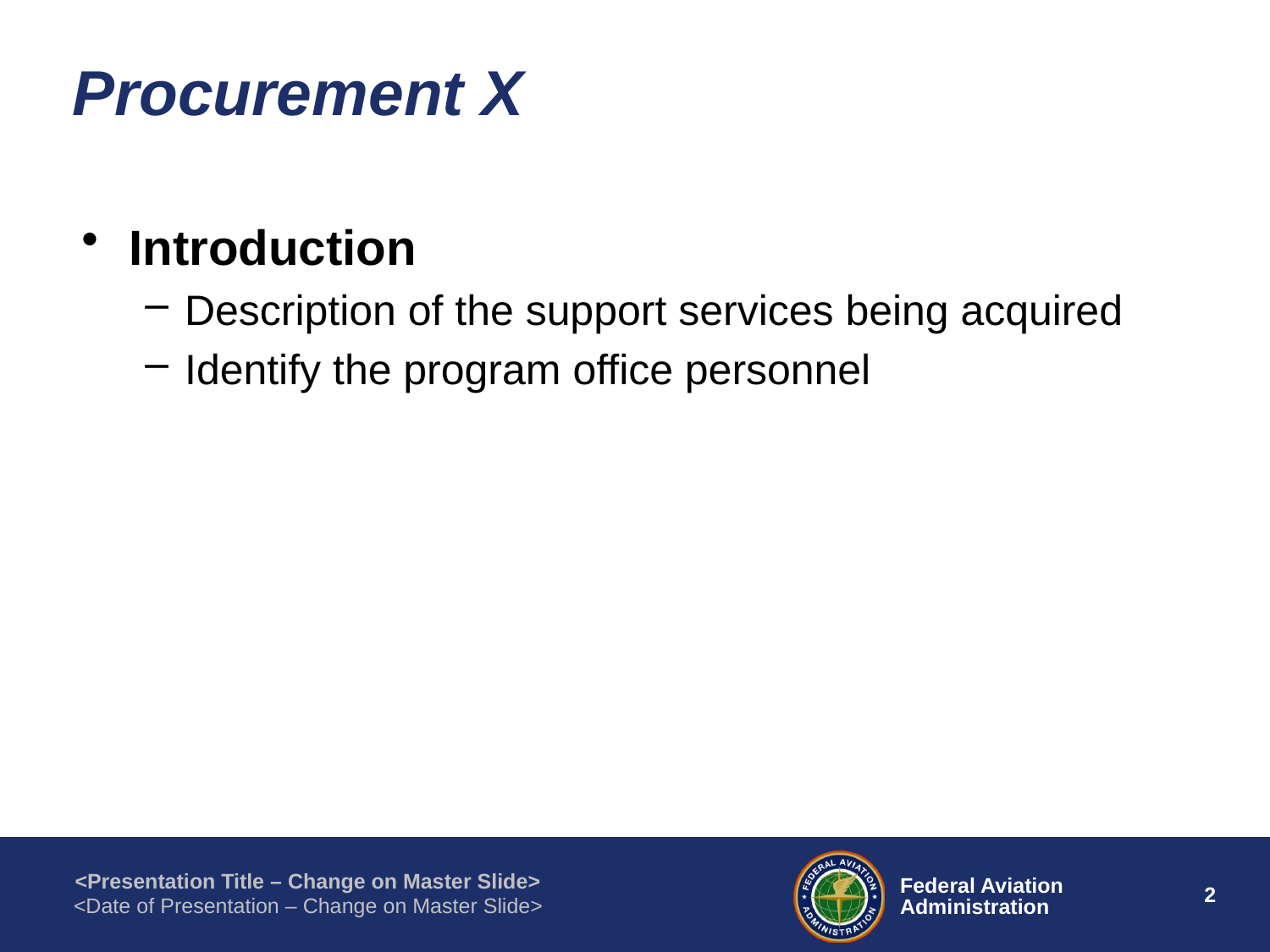

# Procurement X
Introduction
Description of the support services being acquired
Identify the program office personnel